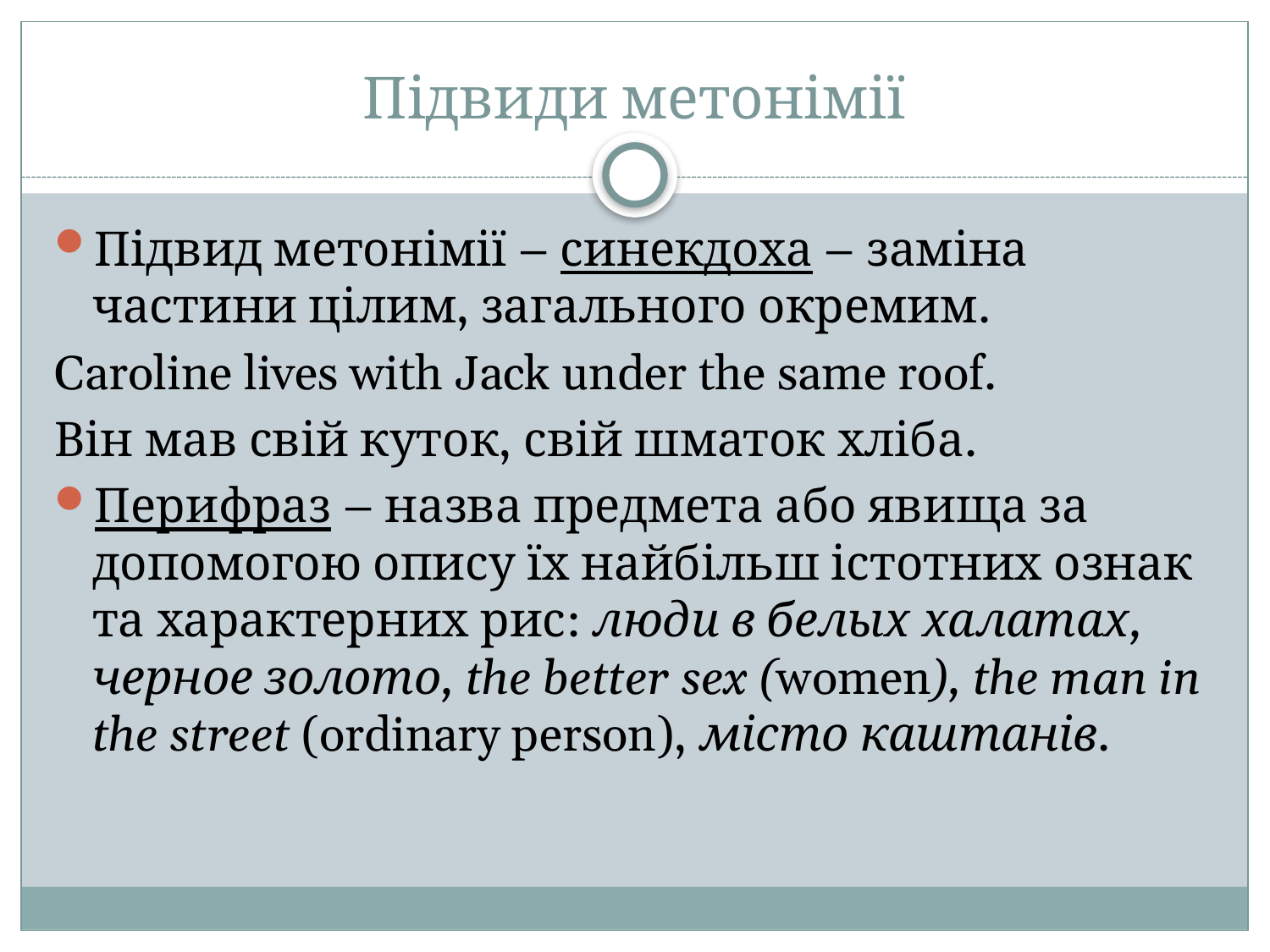

# Підвиди метонімії
Підвид метонімії – синекдоха – заміна частини цілим, загального окремим.
Caroline lives with Jack under the same roof.
Він мав свій куток, свій шматок хліба.
Перифраз – назва предмета або явища за допомогою опису їх найбільш істотних ознак та характерних рис: люди в белых халатах, черное золото, the better sex (women), the man in the street (ordinary person), місто каштанів.